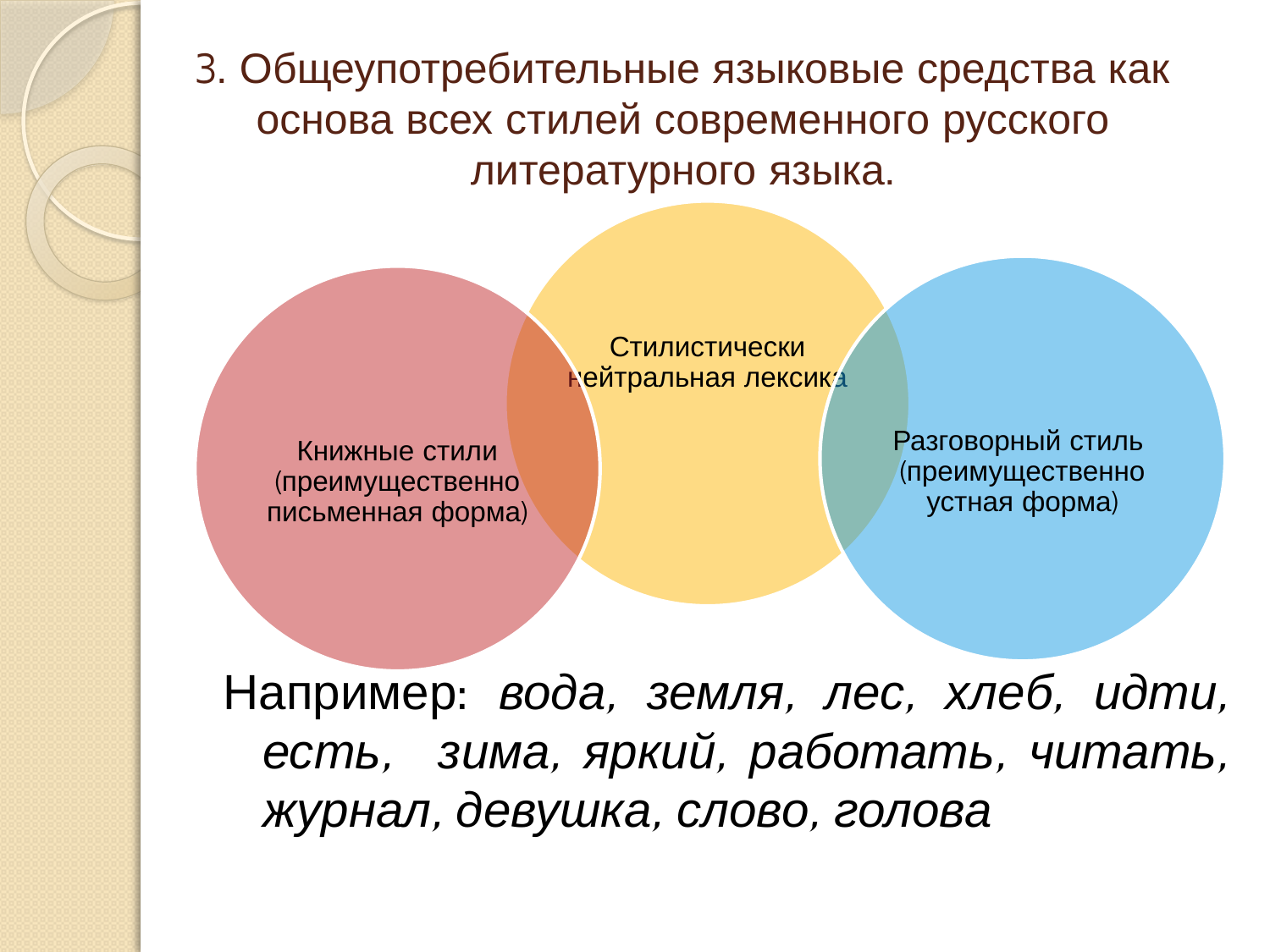

# 3. Общеупотребительные языковые средства как основа всех стилей современного русского литературного языка.
Стилистически нейтральная лексика
Разговорный стиль  (преимущественно устная форма)
Книжные стили (преимущественно письменная форма)

Например: вода, земля, лес, хлеб, идти, есть,  зима, яркий, работать, читать, журнал, девушка, слово, голова